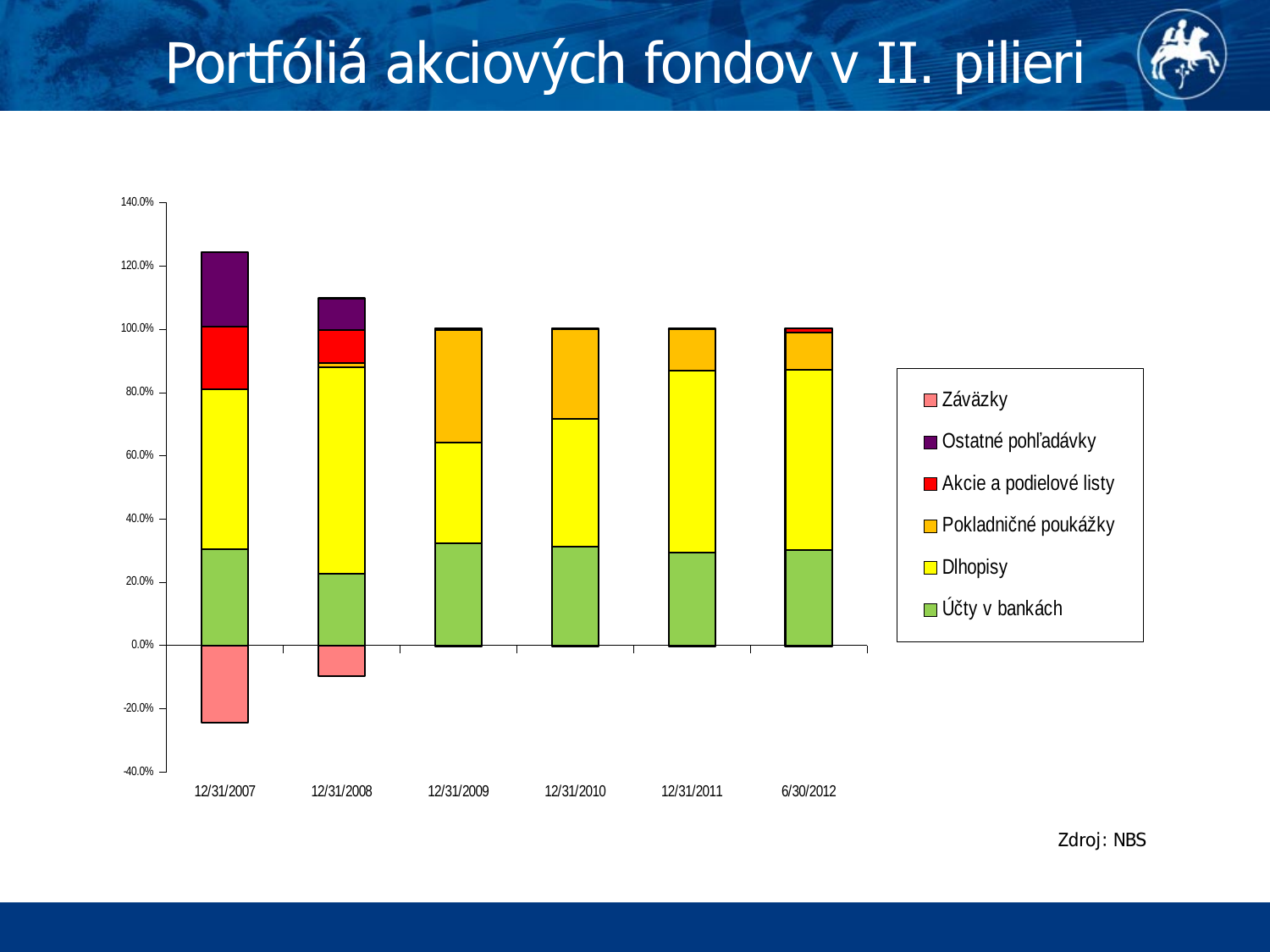

# Portfóliá akciových fondov v II. pilieri

### Chart

| Category | Účty v bankách | Dlhopisy | Pokladničné poukážky | Akcie a podielové listy | Ostatné pohľadávky | Záväzky |
|---|---|---|---|---|---|---|
| 39447 | 0.3052011596818327 | 0.5049514053077855 | 0.0 | 0.1975632551566976 | 0.23542087102035875 | -0.24313669116667402 |
| 39813 | 0.22700110991474387 | 0.6520569668327143 | 0.013737640278452201 | 0.10578765151357401 | 0.09931236427878756 | -0.09789573281827216 |
| 40178 | 0.3241070532868812 | 0.3181336968064874 | 0.35660736721890424 | 0.0013768172652756264 | 0.003023024467824884 | -0.0032479590453730655 |
| 40543 | 0.3124749414347729 | 0.4042425439008943 | 0.2829192130989101 | 0.000585628954431161 | 0.0024504802870019857 | -0.002672807676010194 |
| 40908 | 0.29385622114641113 | 0.5763000223465453 | 0.12986622062918668 | 3.8586699799141276e-05 | 0.002673764930859166 | -0.0027348157528010856 |
| 41090 | 0.3012863779866865 | 0.5694675440632344 | 0.11934232652331349 | 0.013092806776755702 | 2.6498826360674654e-05 | -0.003215554176350734 |